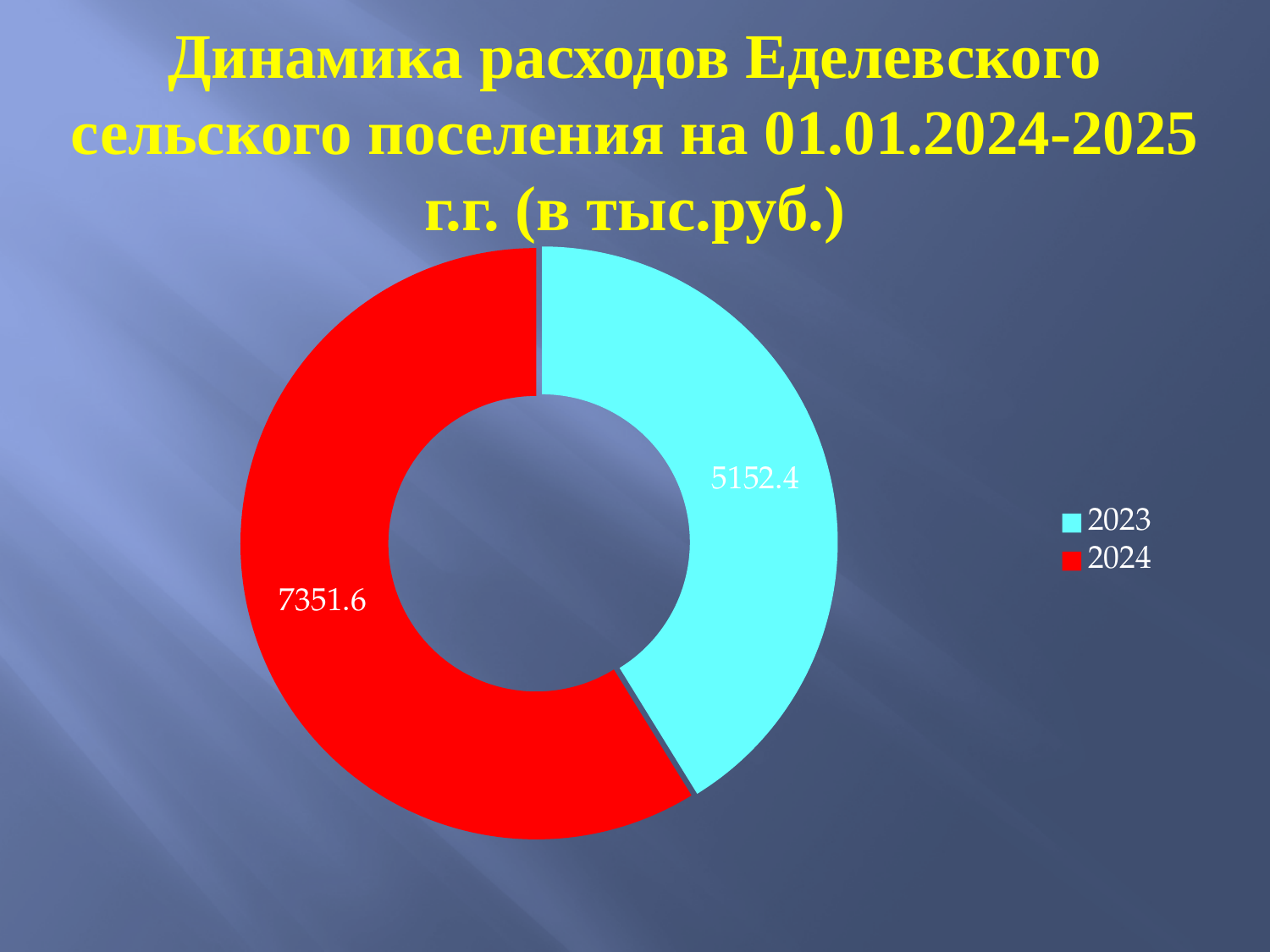

# Динамика расходов Еделевского сельского поселения на 01.01.2024-2025 г.г. (в тыс.руб.)

### Chart

| Category | Столбец2 |
|---|---|
| 2023 | 5152.4 |
| 2024 | 7351.6 |